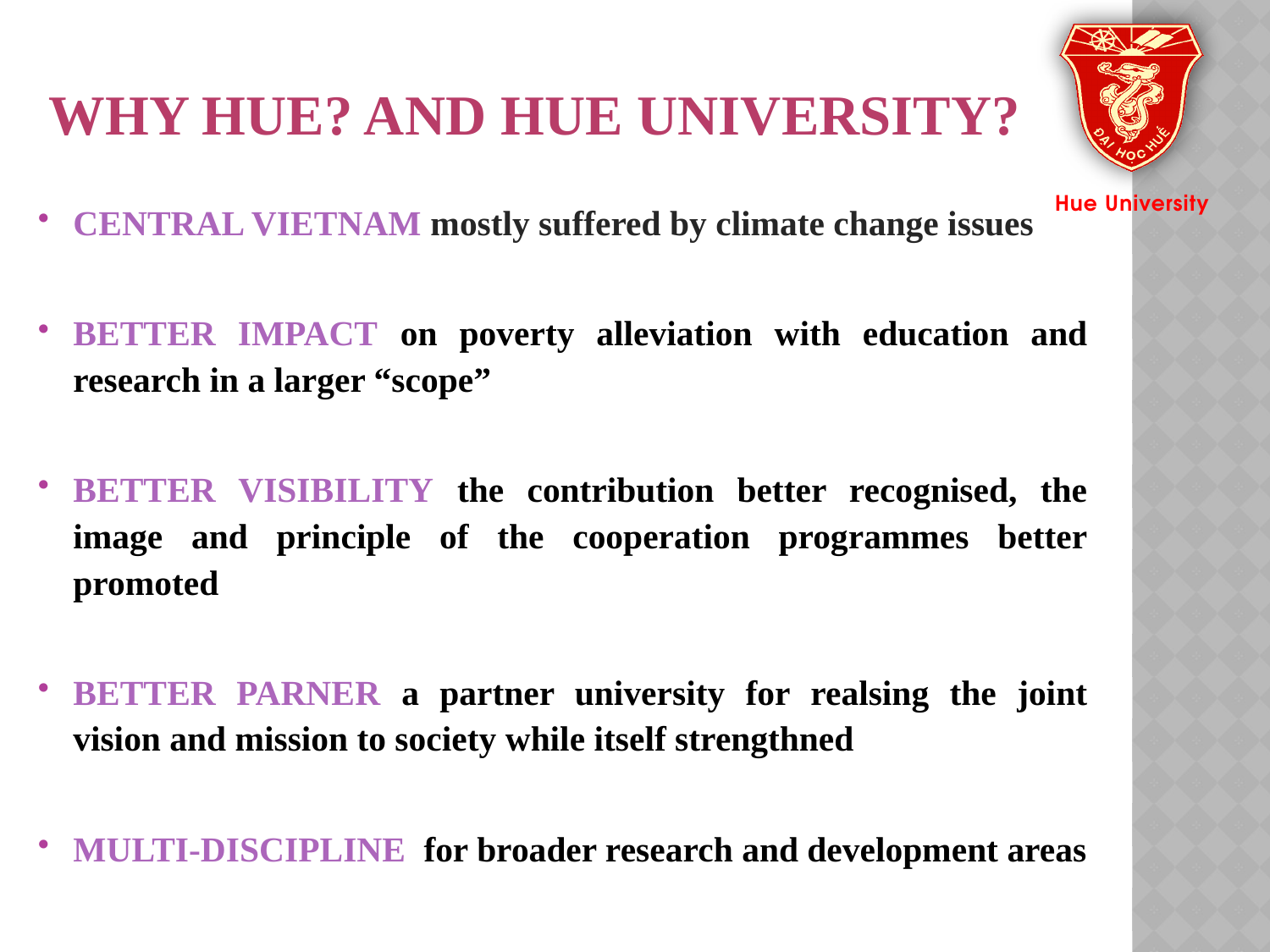

# Why Hue? and Hue University?

CENTRAL VIETNAM mostly suffered by climate change issues

BETTER IMPACT on poverty alleviation with education and research in a larger “scope”

BETTER VISIBILITY the contribution better recognised, the image and principle of the cooperation programmes better promoted

BETTER PARNER a partner university for realsing the joint vision and mission to society while itself strengthned

MULTI-DISCIPLINE  for broader research and development areas